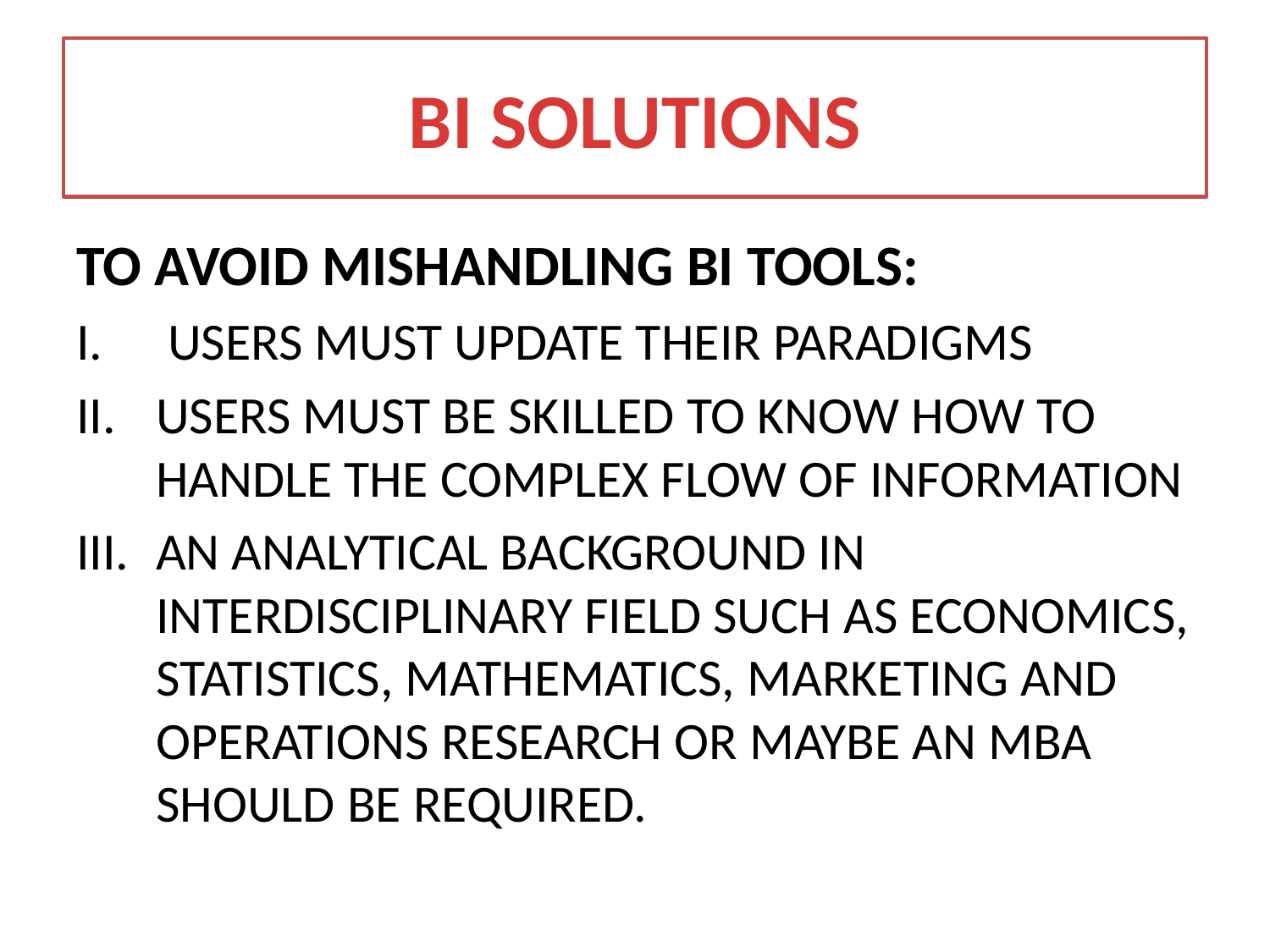

# BI SOLUTIONS
TO AVOID MISHANDLING BI TOOLS:
 USERS MUST UPDATE THEIR PARADIGMS
USERS MUST BE SKILLED TO KNOW HOW TO HANDLE THE COMPLEX FLOW OF INFORMATION
AN ANALYTICAL BACKGROUND IN INTERDISCIPLINARY FIELD SUCH AS ECONOMICS, STATISTICS, MATHEMATICS, MARKETING AND OPERATIONS RESEARCH OR MAYBE AN MBA SHOULD BE REQUIRED.